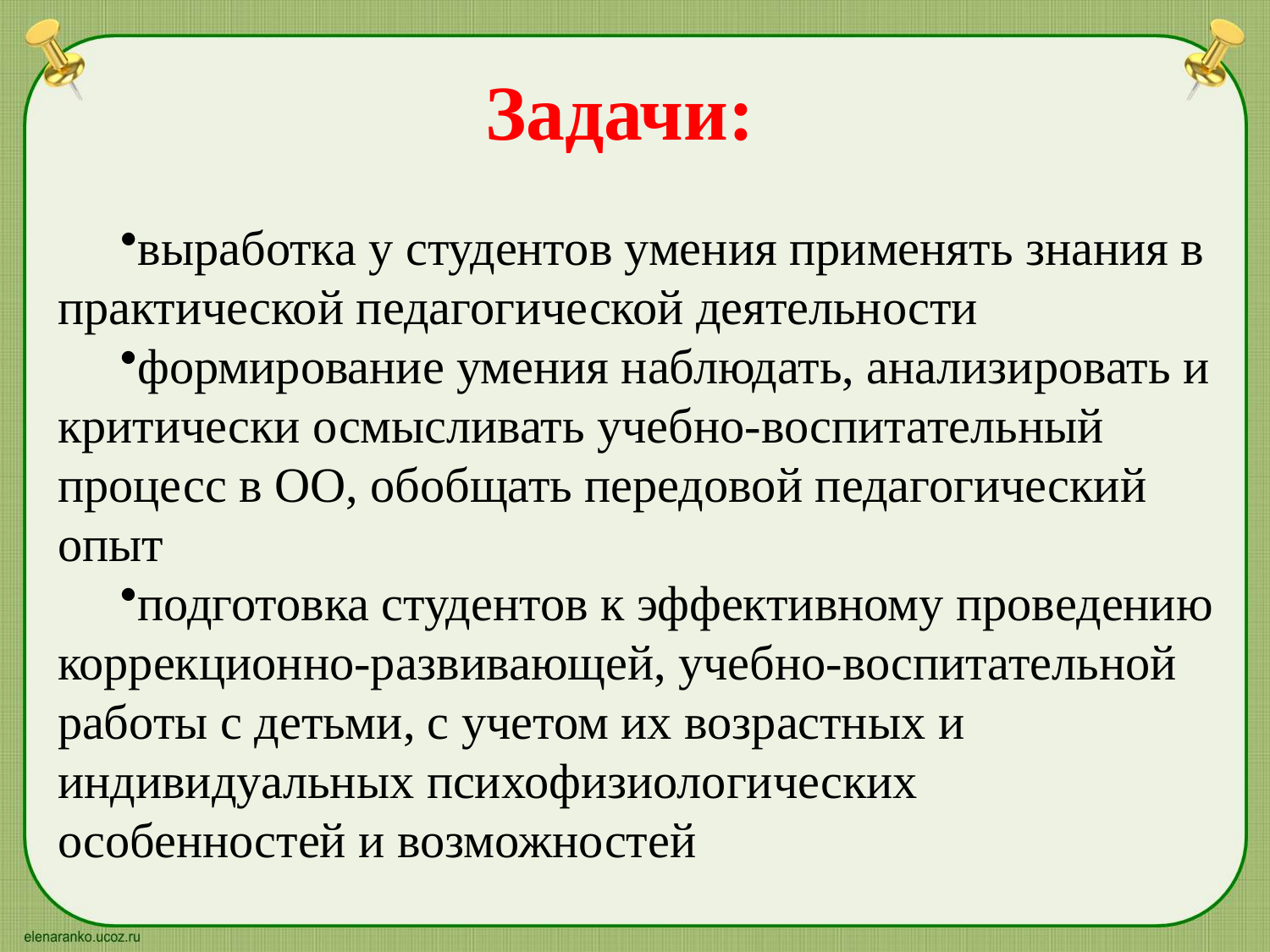

#
Задачи:
выработка у студентов умения применять знания в практической педагогической деятельности
формирование умения наблюдать, анализировать и критически осмысливать учебно-воспитательный процесс в ОО, обобщать передовой педагогический опыт
подготовка студентов к эффективному проведению коррекционно-развивающей, учебно-воспитательной работы с детьми, с учетом их возрастных и индивидуальных психофизиологических особенностей и возможностей